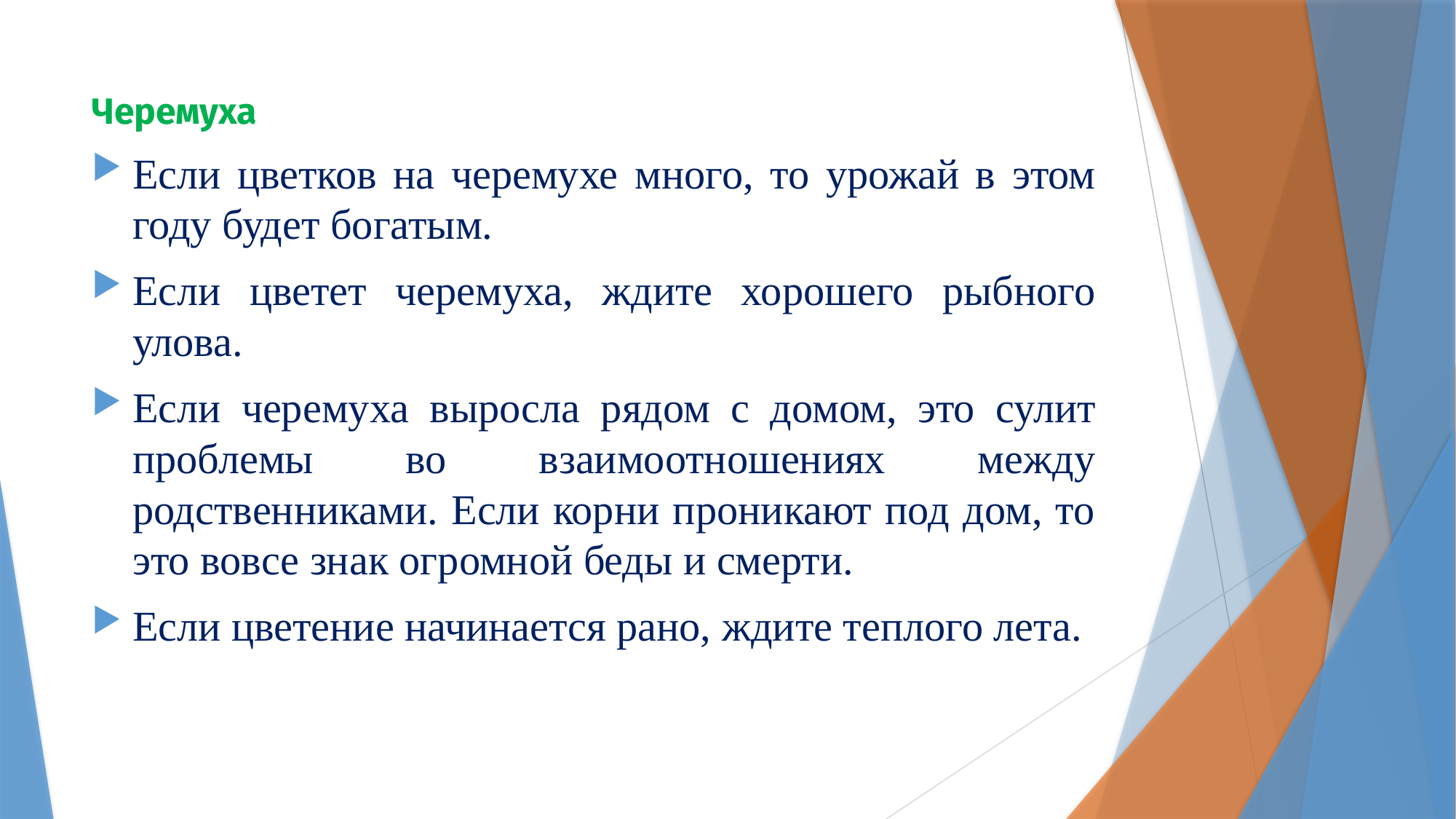

Черемуха
Если цветков на черемухе много, то урожай в этом году будет богатым.
Если цветет черемуха, ждите хорошего рыбного улова.
Если черемуха выросла рядом с домом, это сулит проблемы во взаимоотношениях между родственниками. Если корни проникают под дом, то это вовсе знак огромной беды и смерти.
Если цветение начинается рано, ждите теплого лета.